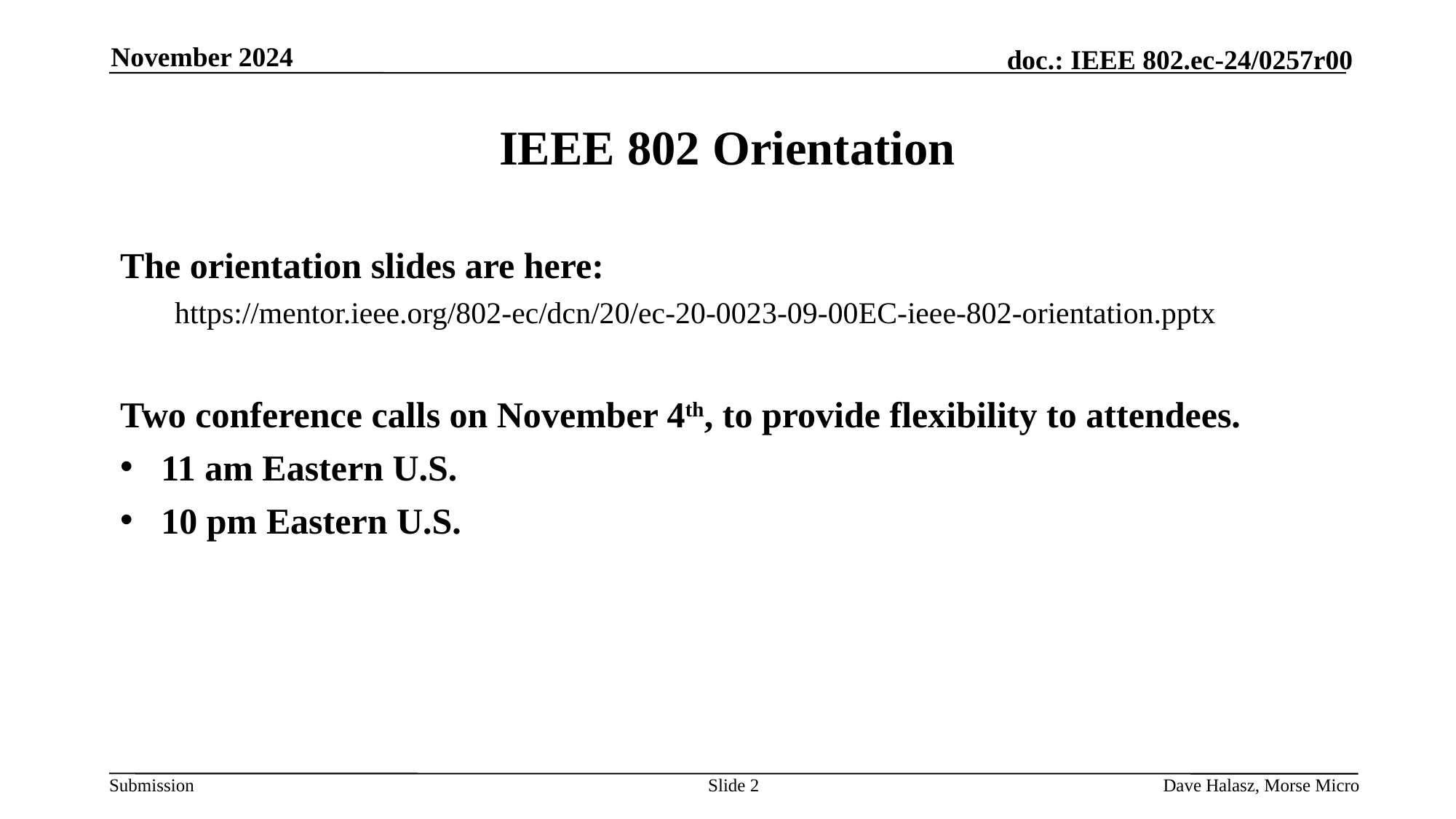

November 2024
# IEEE 802 Orientation
The orientation slides are here:
https://mentor.ieee.org/802-ec/dcn/20/ec-20-0023-09-00EC-ieee-802-orientation.pptx

Two conference calls on November 4th, to provide flexibility to attendees.
11 am Eastern U.S.
10 pm Eastern U.S.

Slide 2
Dave Halasz, Morse Micro